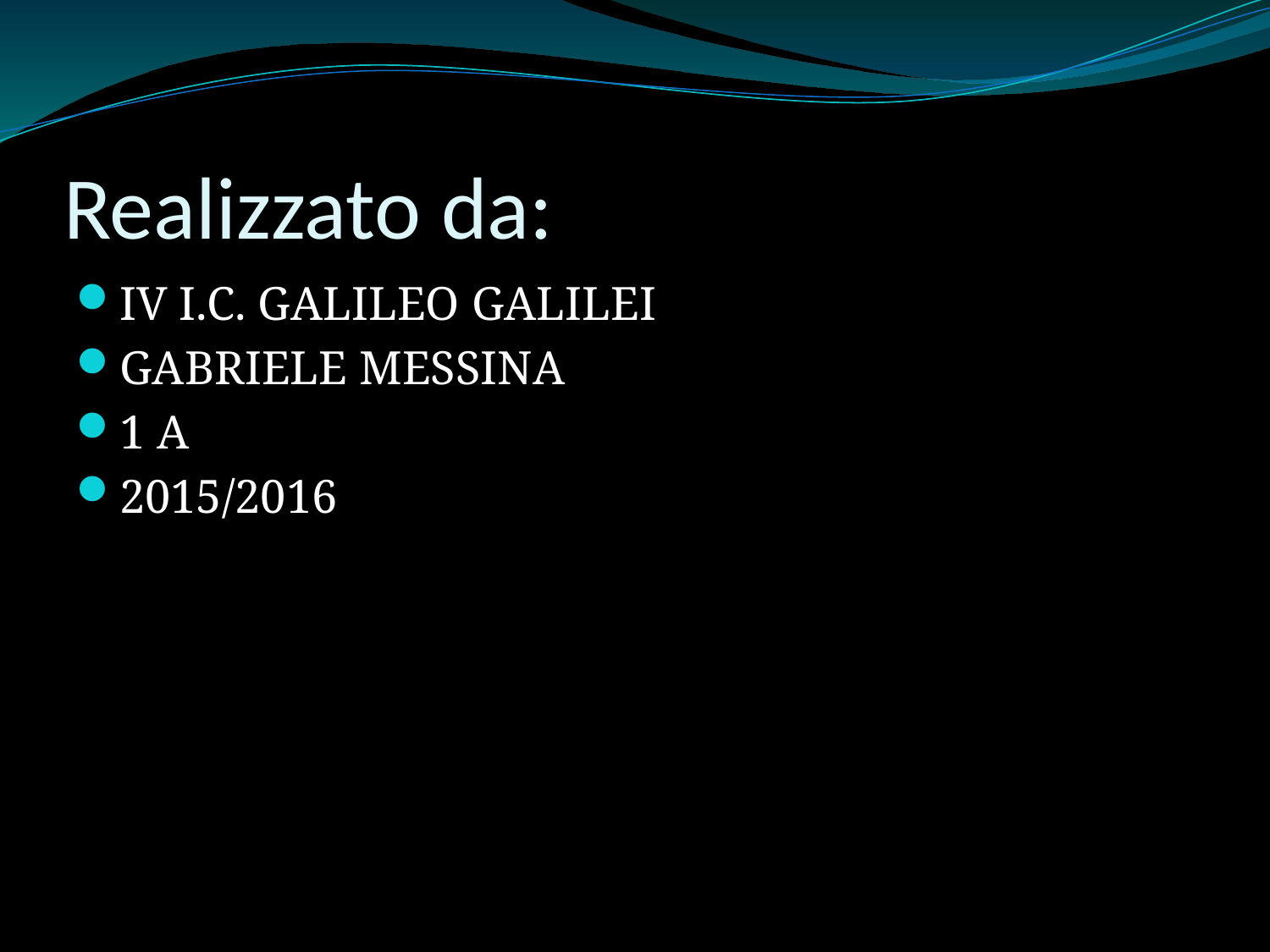

# Realizzato da:
IV I.C. GALILEO GALILEI
GABRIELE MESSINA
1 A
2015/2016